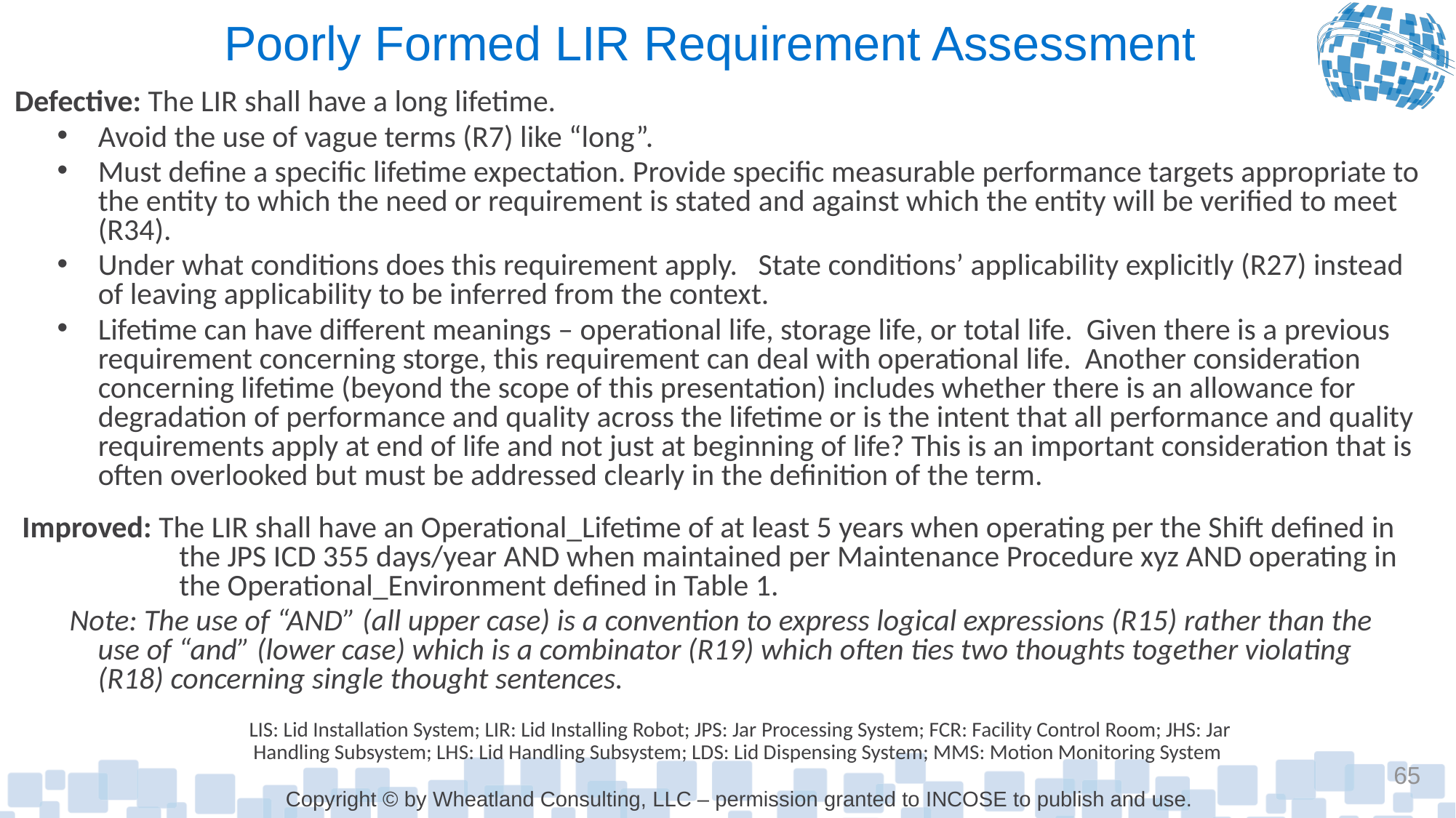

# Poorly Formed LIR Requirement Assessment
Defective: The LIR shall have a long lifetime.
Avoid the use of vague terms (R7) like “long”.
Must define a specific lifetime expectation. Provide specific measurable performance targets appropriate to the entity to which the need or requirement is stated and against which the entity will be verified to meet (R34).
Under what conditions does this requirement apply.   State conditions’ applicability explicitly (R27) instead of leaving applicability to be inferred from the context.
Lifetime can have different meanings – operational life, storage life, or total life.  Given there is a previous requirement concerning storge, this requirement can deal with operational life.  Another consideration concerning lifetime (beyond the scope of this presentation) includes whether there is an allowance for degradation of performance and quality across the lifetime or is the intent that all performance and quality requirements apply at end of life and not just at beginning of life? This is an important consideration that is often overlooked but must be addressed clearly in the definition of the term.

Improved: The LIR shall have an Operational_Lifetime of at least 5 years when operating per the Shift defined in the JPS ICD 355 days/year AND when maintained per Maintenance Procedure xyz AND operating in the Operational_Environment defined in Table 1.
Note: The use of “AND” (all upper case) is a convention to express logical expressions (R15) rather than the use of “and” (lower case) which is a combinator (R19) which often ties two thoughts together violating (R18) concerning single thought sentences.

LIS: Lid Installation System; LIR: Lid Installing Robot; JPS: Jar Processing System; FCR: Facility Control Room; JHS: Jar Handling Subsystem; LHS: Lid Handling Subsystem; LDS: Lid Dispensing System; MMS: Motion Monitoring System
65
Copyright © by Wheatland Consulting, LLC – permission granted to INCOSE to publish and use.